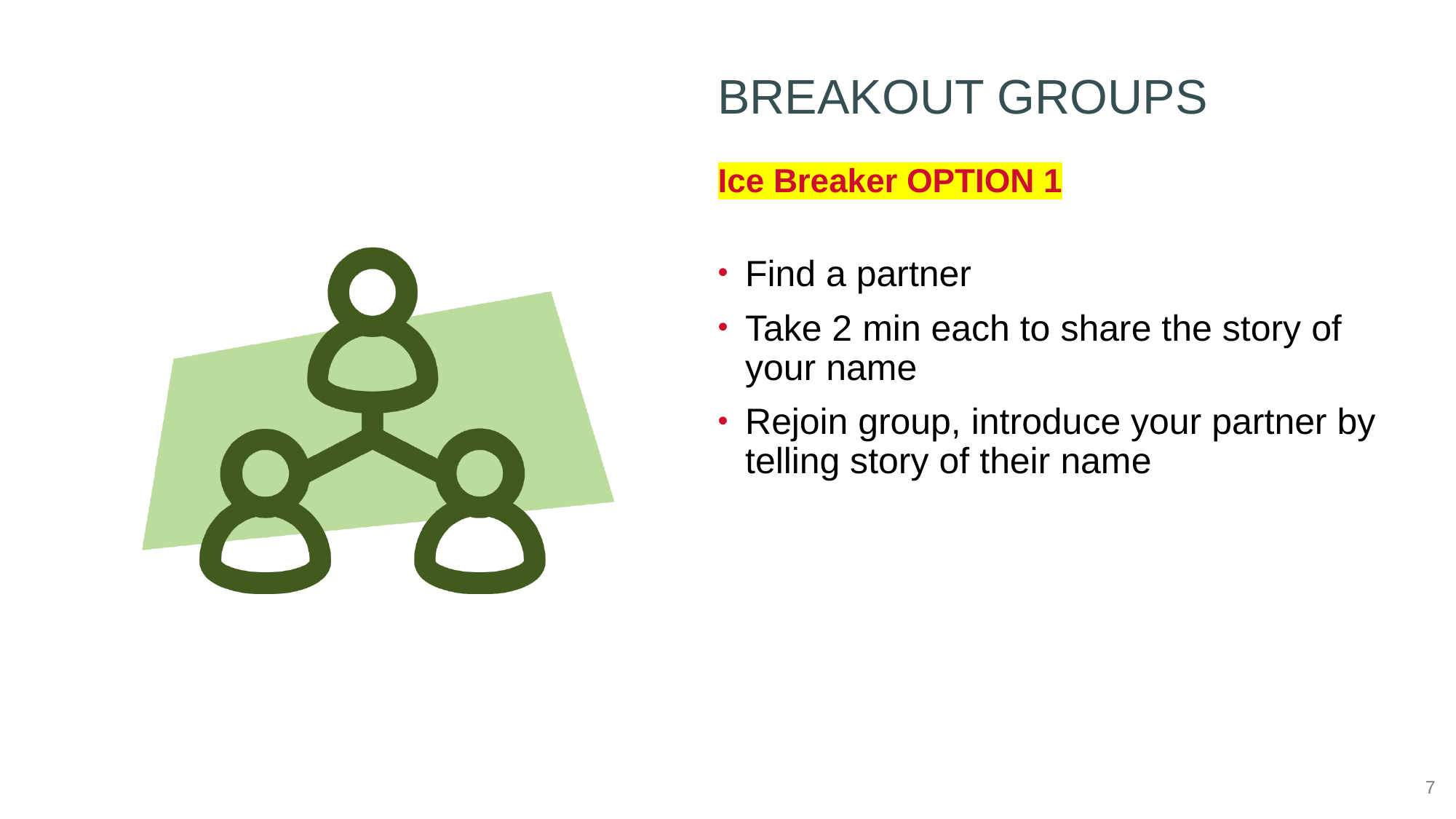

Ice Breaker OPTION 1
Find a partner
Take 2 min each to share the story of your name
Rejoin group, introduce your partner by telling story of their name

7